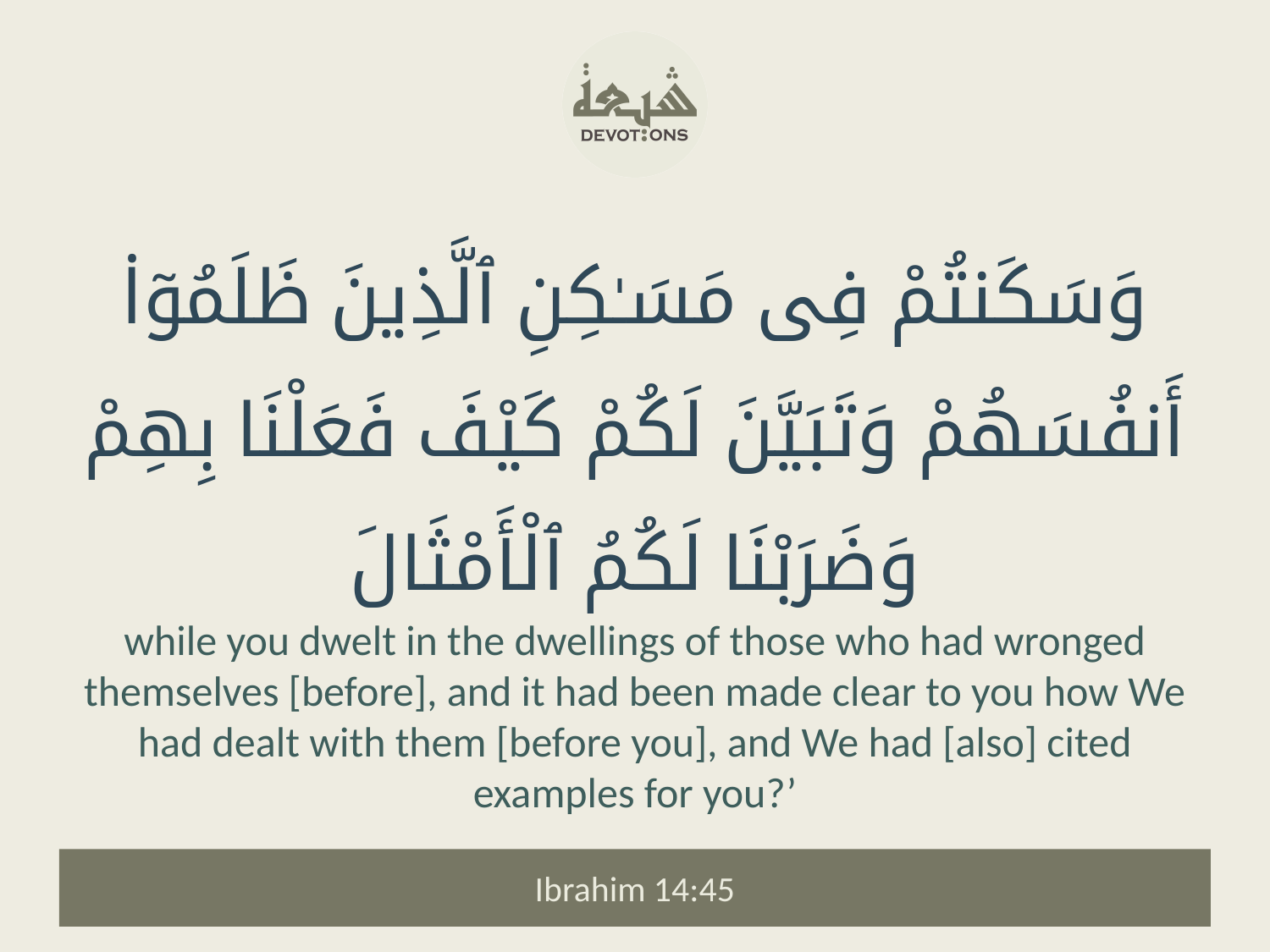

وَسَكَنتُمْ فِى مَسَـٰكِنِ ٱلَّذِينَ ظَلَمُوٓا۟ أَنفُسَهُمْ وَتَبَيَّنَ لَكُمْ كَيْفَ فَعَلْنَا بِهِمْ وَضَرَبْنَا لَكُمُ ٱلْأَمْثَالَ
while you dwelt in the dwellings of those who had wronged themselves [before], and it had been made clear to you how We had dealt with them [before you], and We had [also] cited examples for you?’
Ibrahim 14:45